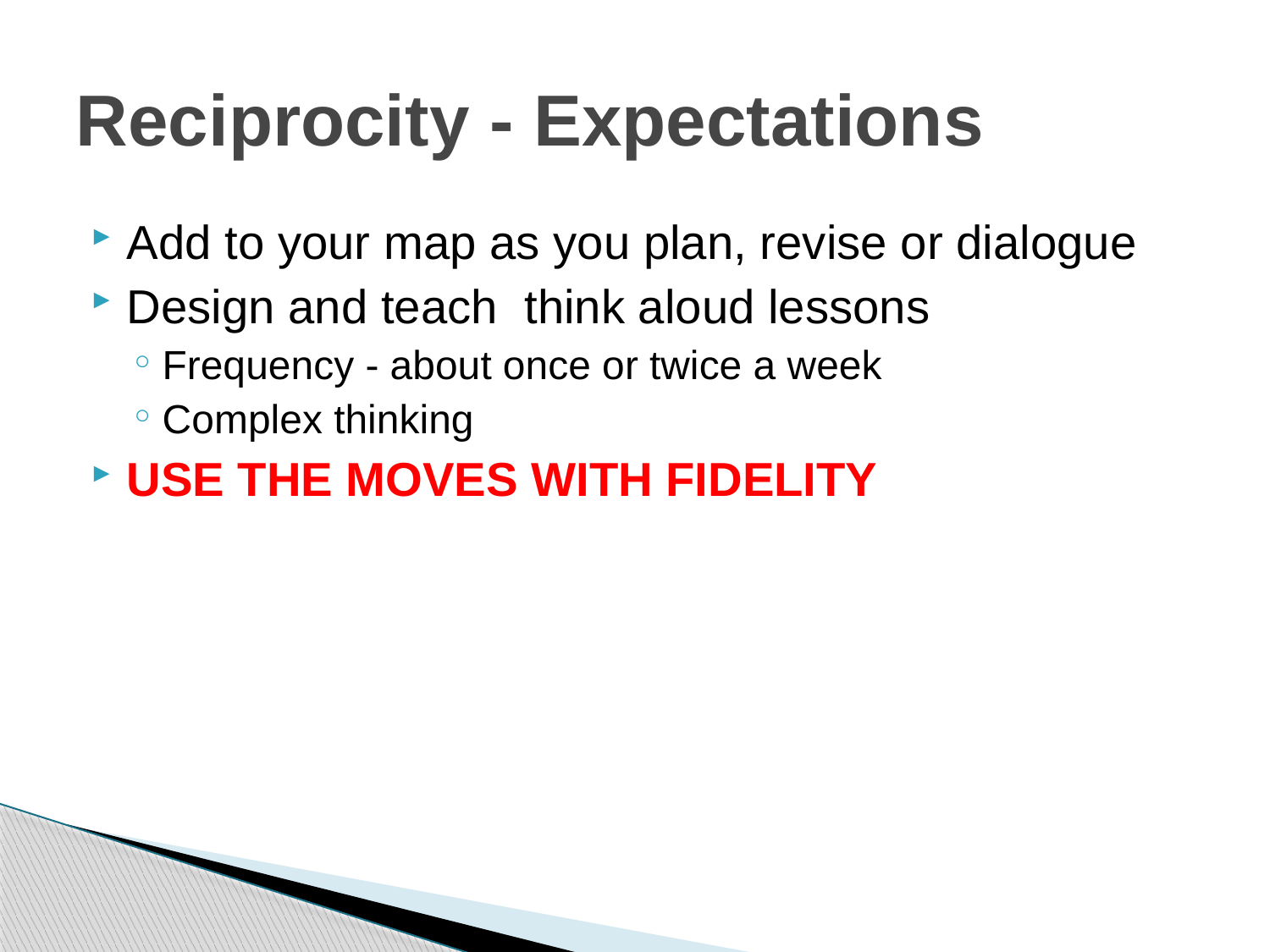

# Reciprocity - Expectations
Add to your map as you plan, revise or dialogue
Design and teach  think aloud lessons
Frequency - about once or twice a week
Complex thinking
USE THE MOVES WITH FIDELITY